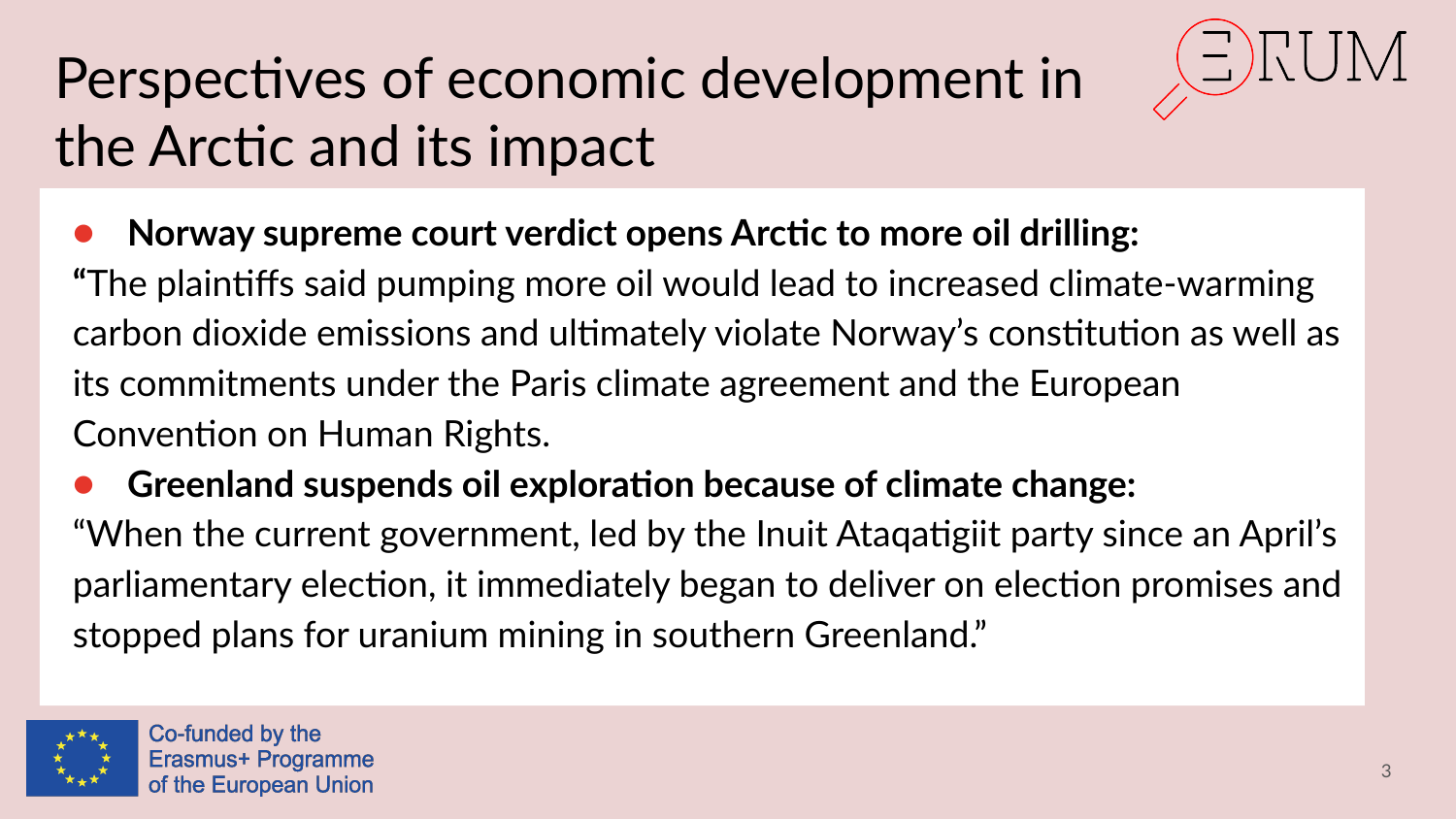

# Perspectives of economic development in the Arctic and its impact
Norway supreme court verdict opens Arctic to more oil drilling:
“The plaintiffs said pumping more oil would lead to increased climate-warming carbon dioxide emissions and ultimately violate Norway’s constitution as well as its commitments under the Paris climate agreement and the European Convention on Human Rights.
Greenland suspends oil exploration because of climate change:
“When the current government, led by the Inuit Ataqatigiit party since an April’s parliamentary election, it immediately began to deliver on election promises and stopped plans for uranium mining in southern Greenland.”

3